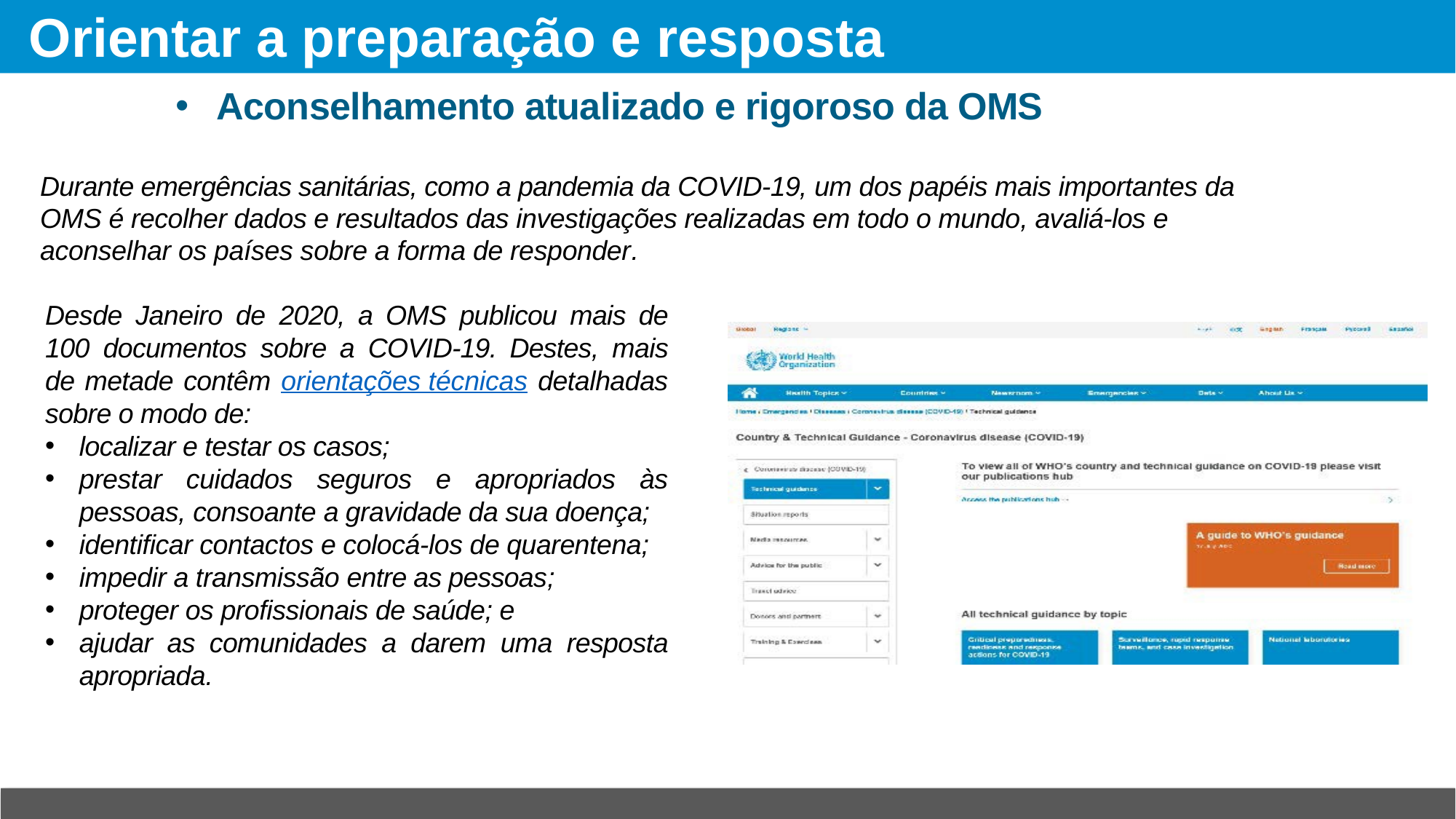

# Orientar a preparação e resposta
Aconselhamento atualizado e rigoroso da OMS

Durante emergências sanitárias, como a pandemia da COVID-19, um dos papéis mais importantes da OMS é recolher dados e resultados das investigações realizadas em todo o mundo, avaliá-los e aconselhar os países sobre a forma de responder.

Desde Janeiro de 2020, a OMS publicou mais de 100 documentos sobre a COVID-19. Destes, mais de metade contêm orientações técnicas detalhadas sobre o modo de:
localizar e testar os casos;
prestar cuidados seguros e apropriados às pessoas, consoante a gravidade da sua doença;
identificar contactos e colocá-los de quarentena;
impedir a transmissão entre as pessoas;
proteger os profissionais de saúde; e
ajudar as comunidades a darem uma resposta apropriada.